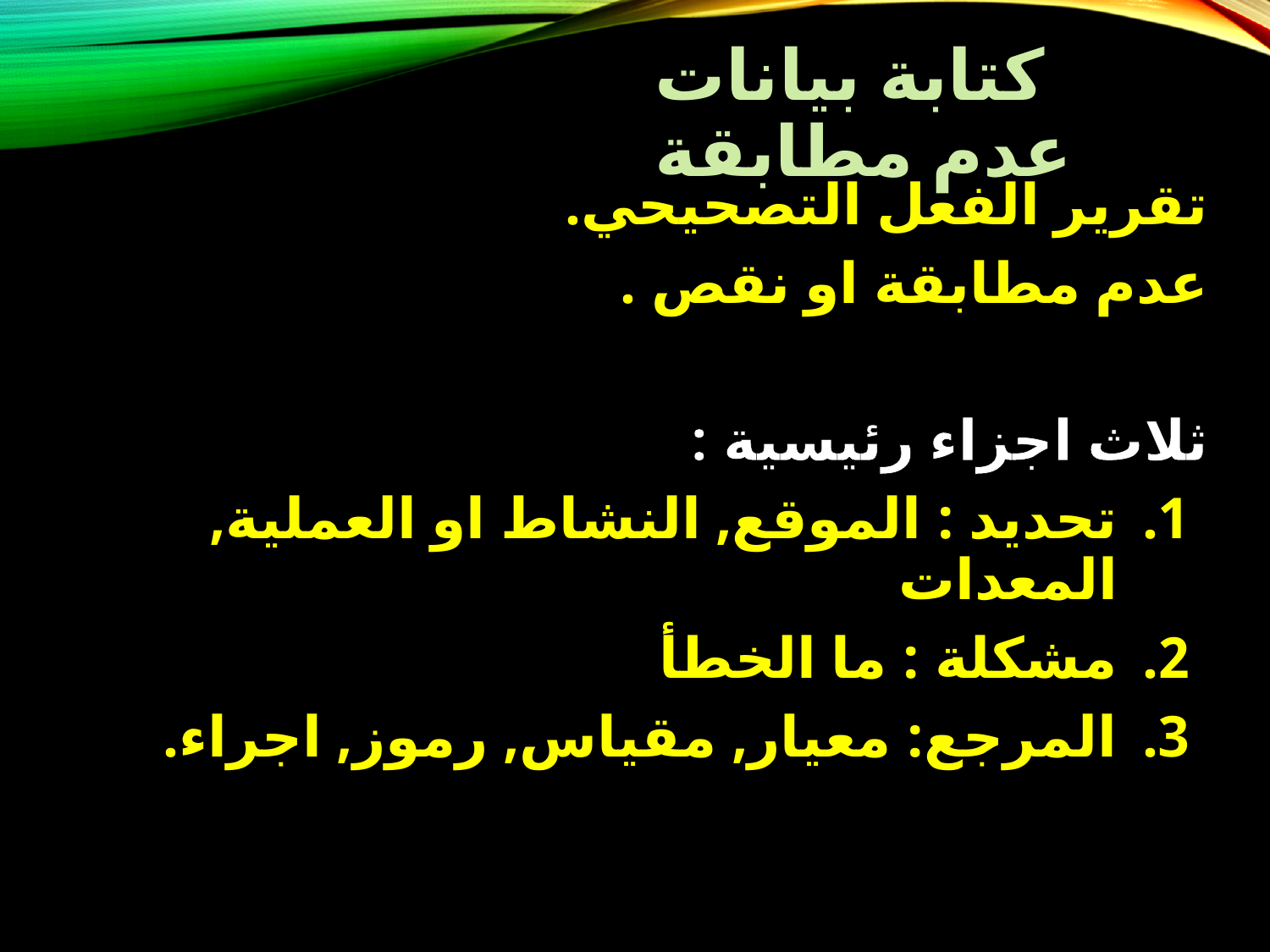

# كتابة بيانات عدم مطابقة
تقرير الفعل التصحيحي.
عدم مطابقة او نقص .

ثلاث اجزاء رئيسية :
تحديد : الموقع, النشاط او العملية, المعدات
مشكلة : ما الخطأ
المرجع: معيار, مقياس, رموز, اجراء.